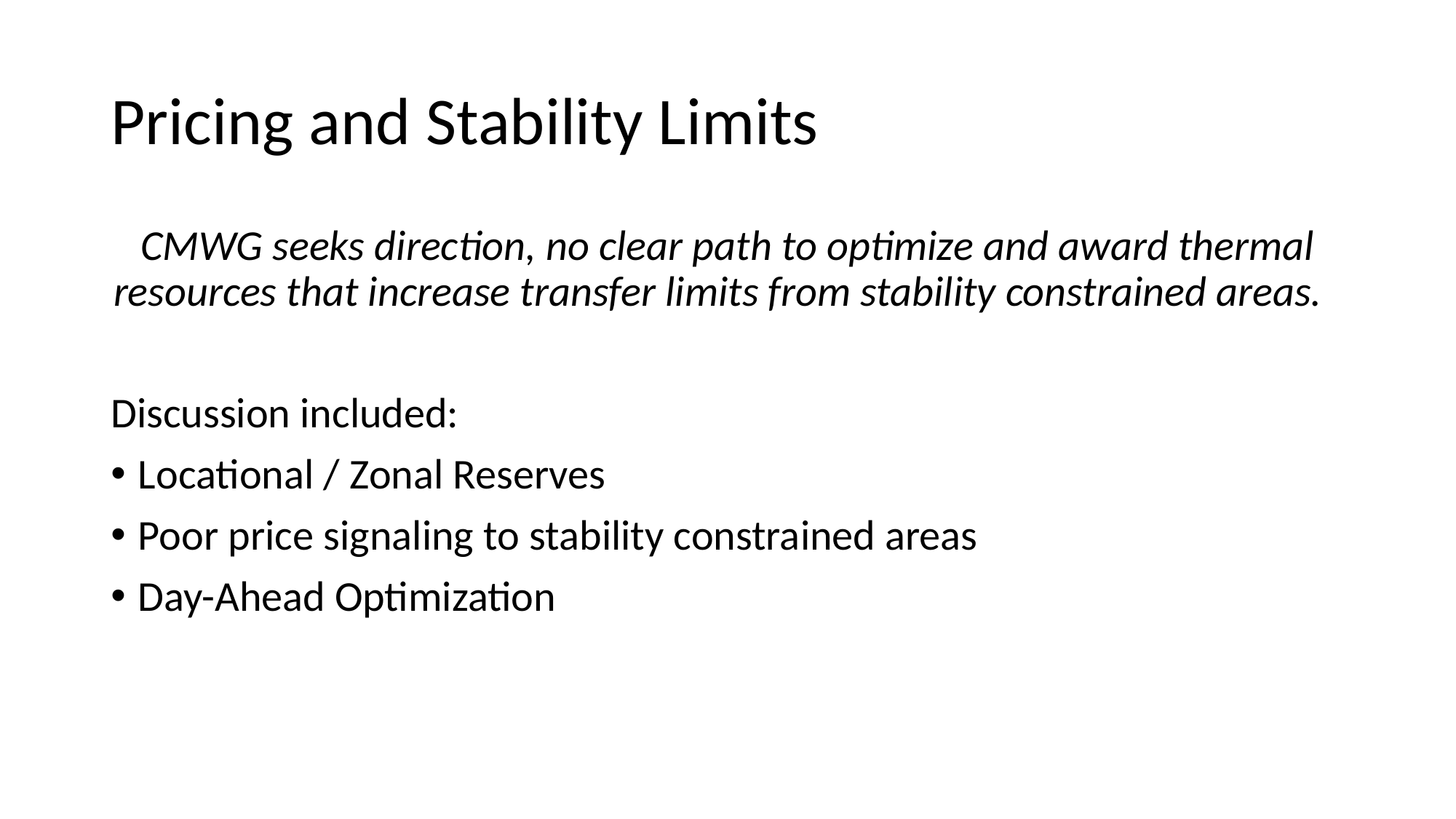

# Pricing and Stability Limits
CMWG seeks direction, no clear path to optimize and award thermal resources that increase transfer limits from stability constrained areas.

Discussion included:
Locational / Zonal Reserves
Poor price signaling to stability constrained areas
Day-Ahead Optimization